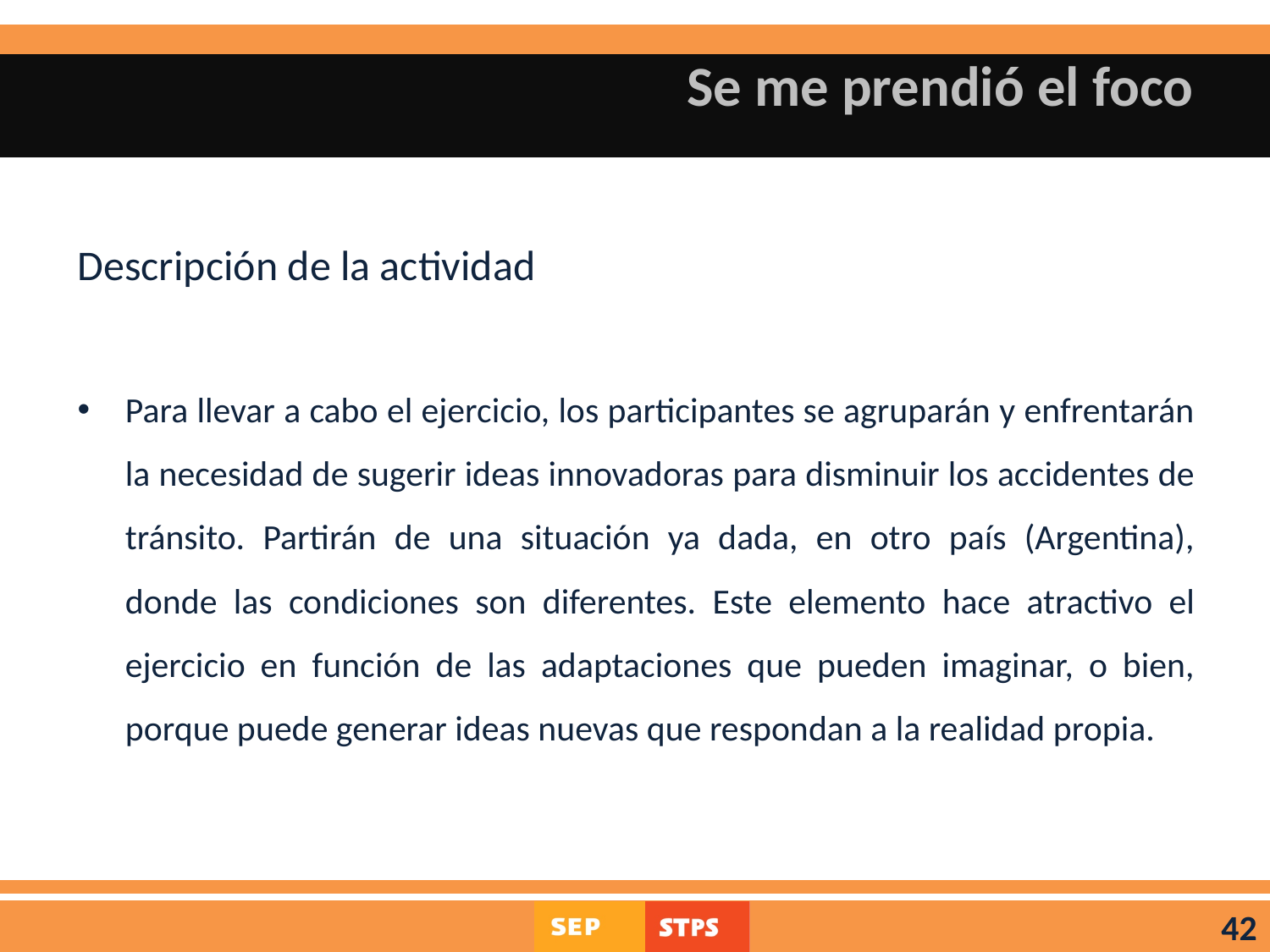

# Se me prendió el foco
Descripción de la actividad

Para llevar a cabo el ejercicio, los participantes se agruparán y enfrentarán la necesidad de sugerir ideas innovadoras para disminuir los accidentes de tránsito. Partirán de una situación ya dada, en otro país (Argentina), donde las condiciones son diferentes. Este elemento hace atractivo el ejercicio en función de las adaptaciones que pueden imaginar, o bien, porque puede generar ideas nuevas que respondan a la realidad propia.
42